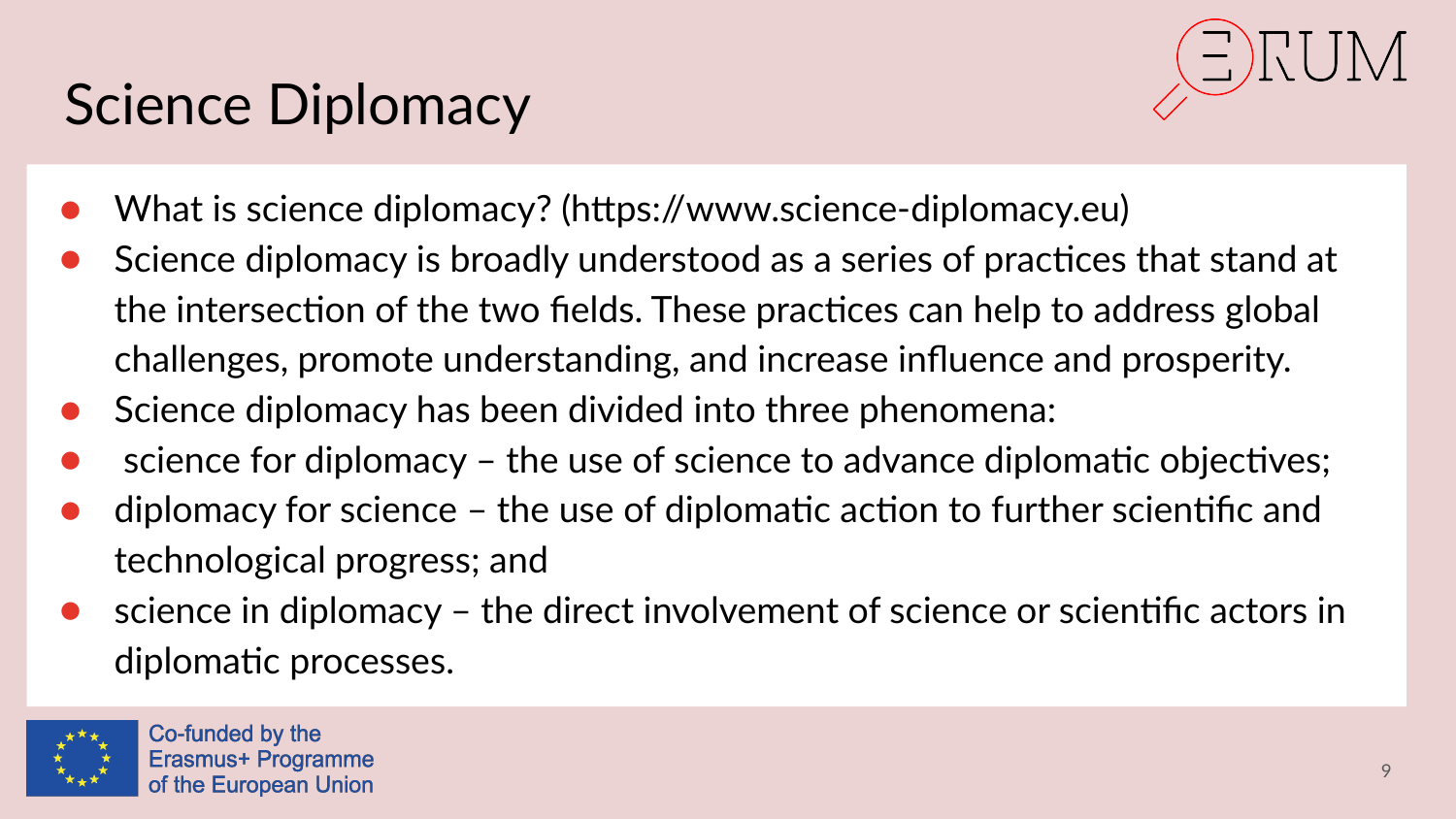

# Science Diplomacy
What is science diplomacy? (https://www.science-diplomacy.eu)
Science diplomacy is broadly understood as a series of practices that stand at the intersection of the two fields. These practices can help to address global challenges, promote understanding, and increase influence and prosperity.
Science diplomacy has been divided into three phenomena:
 science for diplomacy – the use of science to advance diplomatic objectives;
diplomacy for science – the use of diplomatic action to further scientific and technological progress; and
science in diplomacy – the direct involvement of science or scientific actors in diplomatic processes.
9